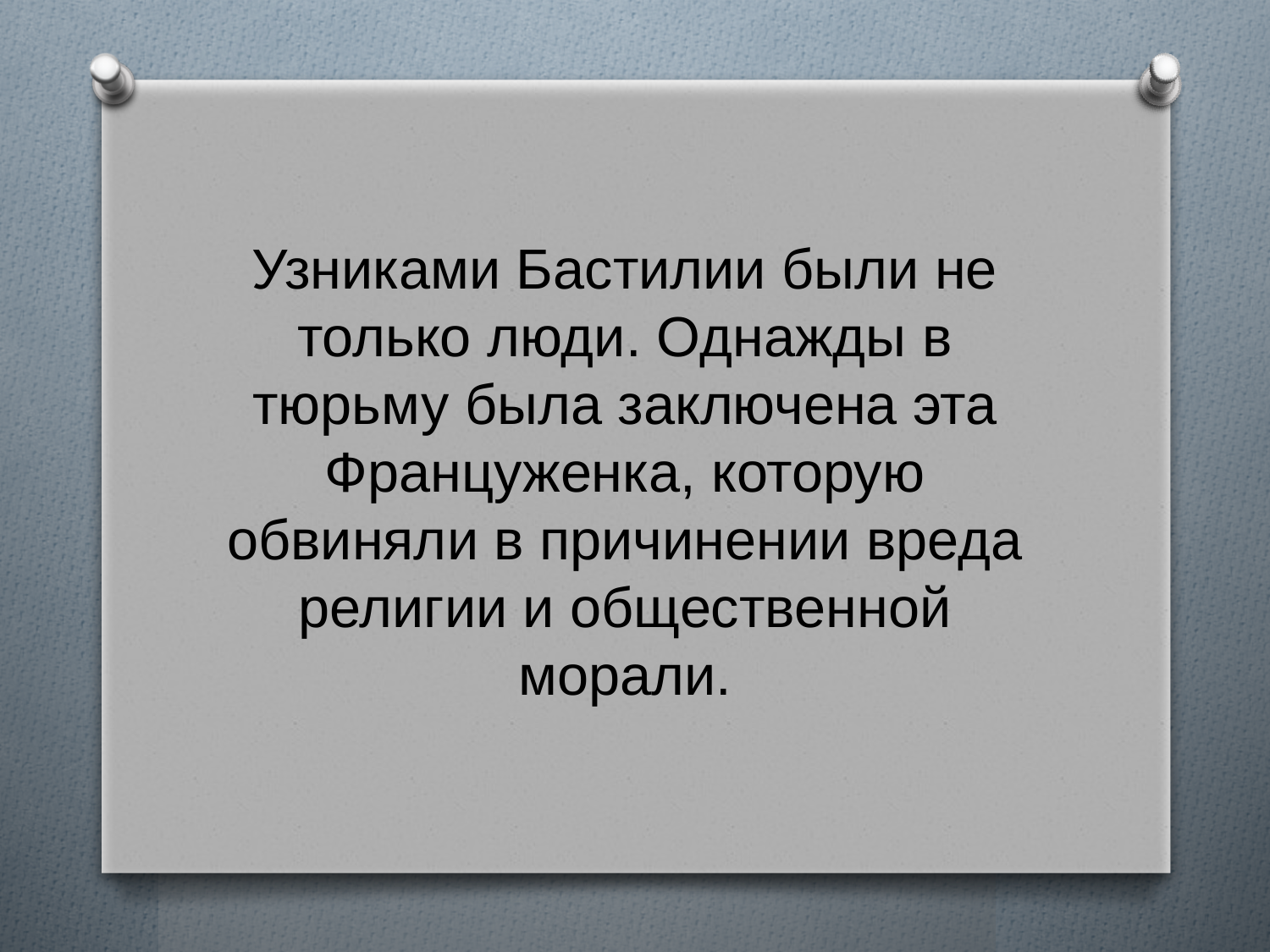

Узниками Бастилии были не только люди. Однажды в тюрьму была заключена эта Француженка, которую обвиняли в причинении вреда религии и общественной морали.